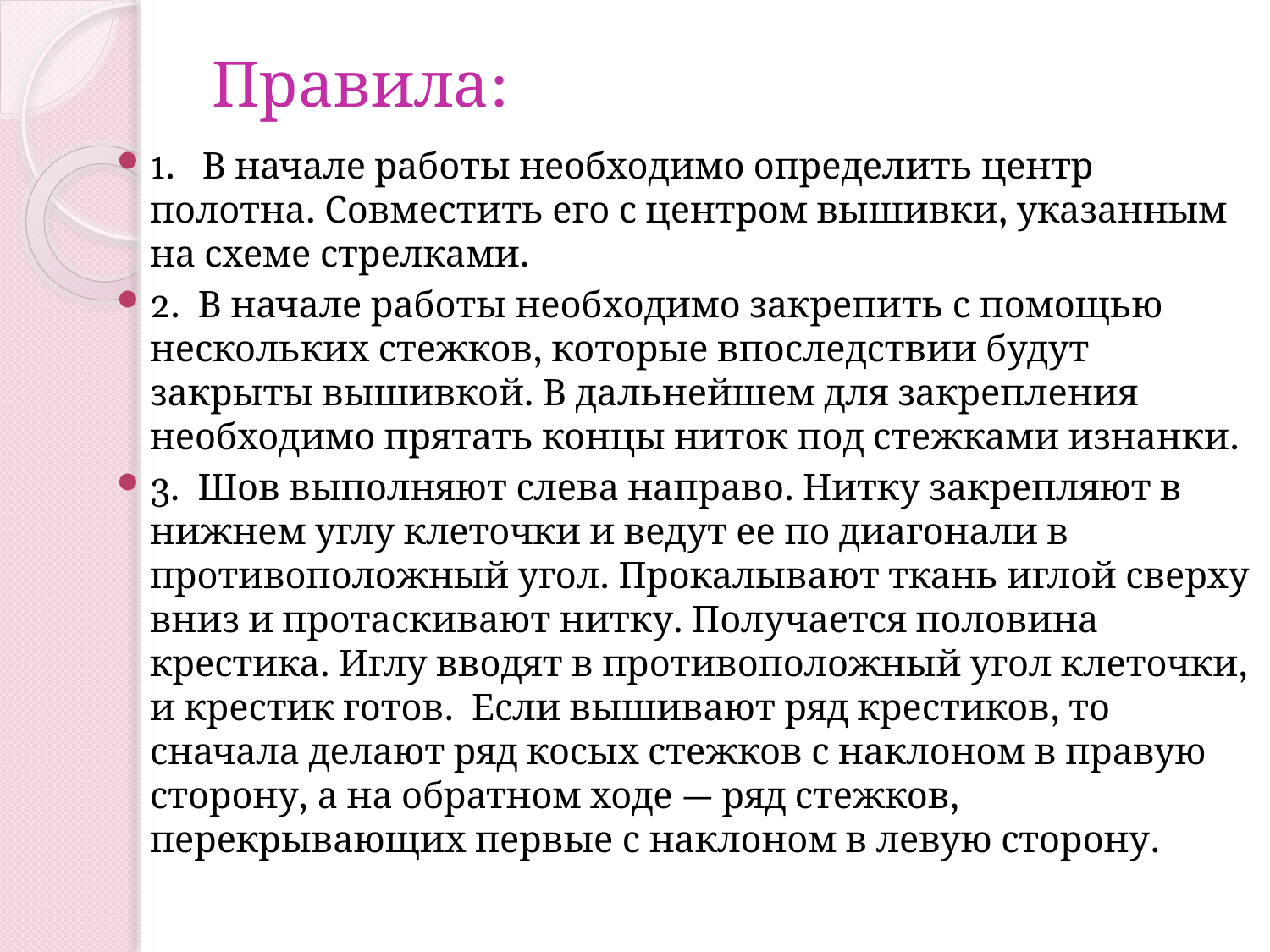

# Правила:
1.   В начале работы необходимо определить центр полотна. Совместить его с центром вышивки, указанным на схеме стрелками.
2.  В начале работы необходимо закрепить с помощью нескольких стежков, которые впоследствии будут закрыты вышивкой. В дальнейшем для закрепления необходимо прятать концы ниток под стежками изнанки.
3.  Шов выполняют слева направо. Нитку закрепляют в нижнем углу клеточки и ведут ее по диагонали в противоположный угол. Прокалывают ткань иглой сверху вниз и протаскивают нитку. Получается половина крестика. Иглу вводят в противоположный угол клеточки, и крестик готов.  Если вышивают ряд крестиков, то сначала делают ряд косых стежков с наклоном в правую сторону, а на обратном ходе — ряд стежков, перекрывающих первые с наклоном в левую сторону.